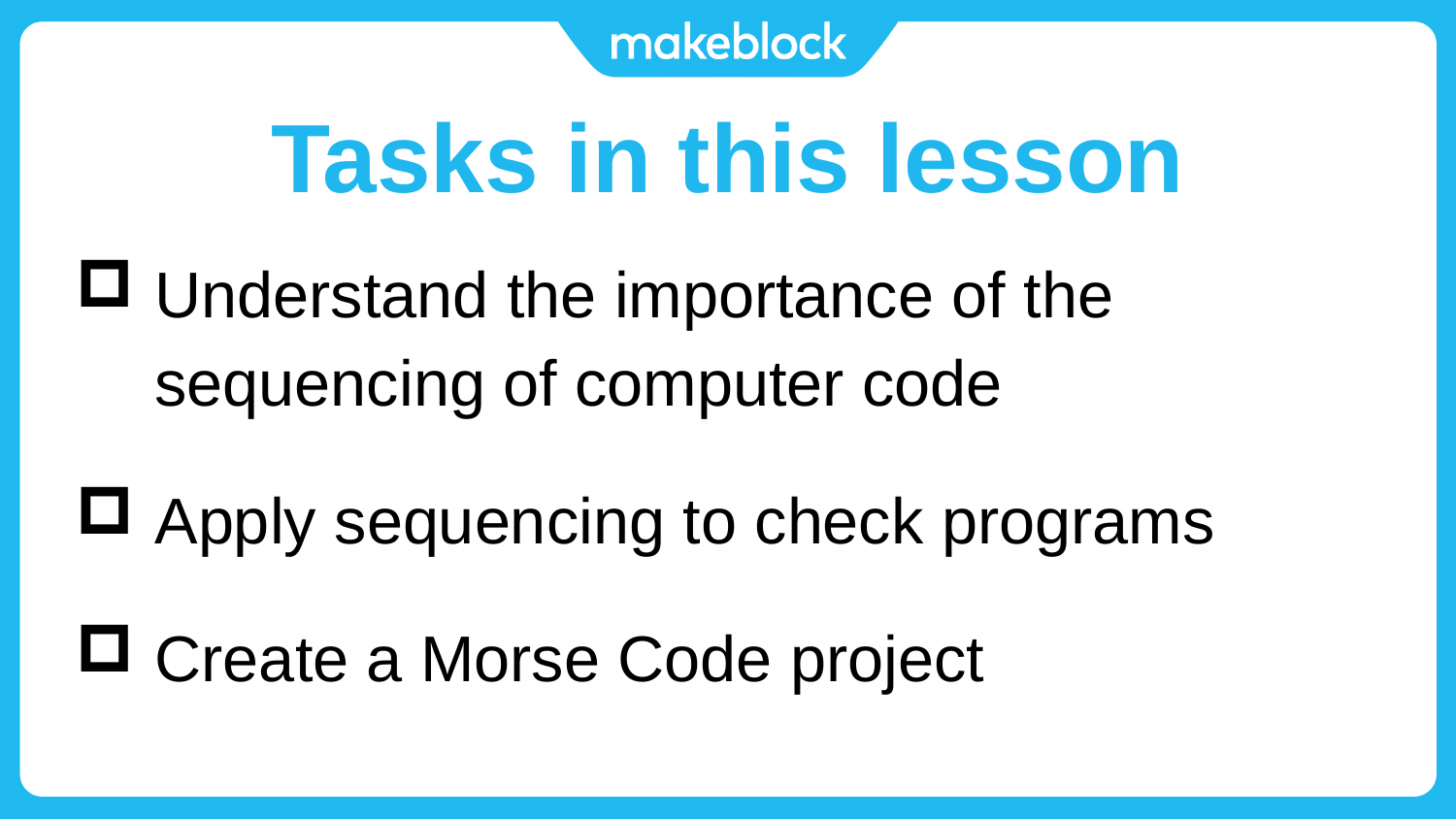

# Tasks in this lesson
 Understand the importance of the
 sequencing of computer code
 Apply sequencing to check programs
 Create a Morse Code project